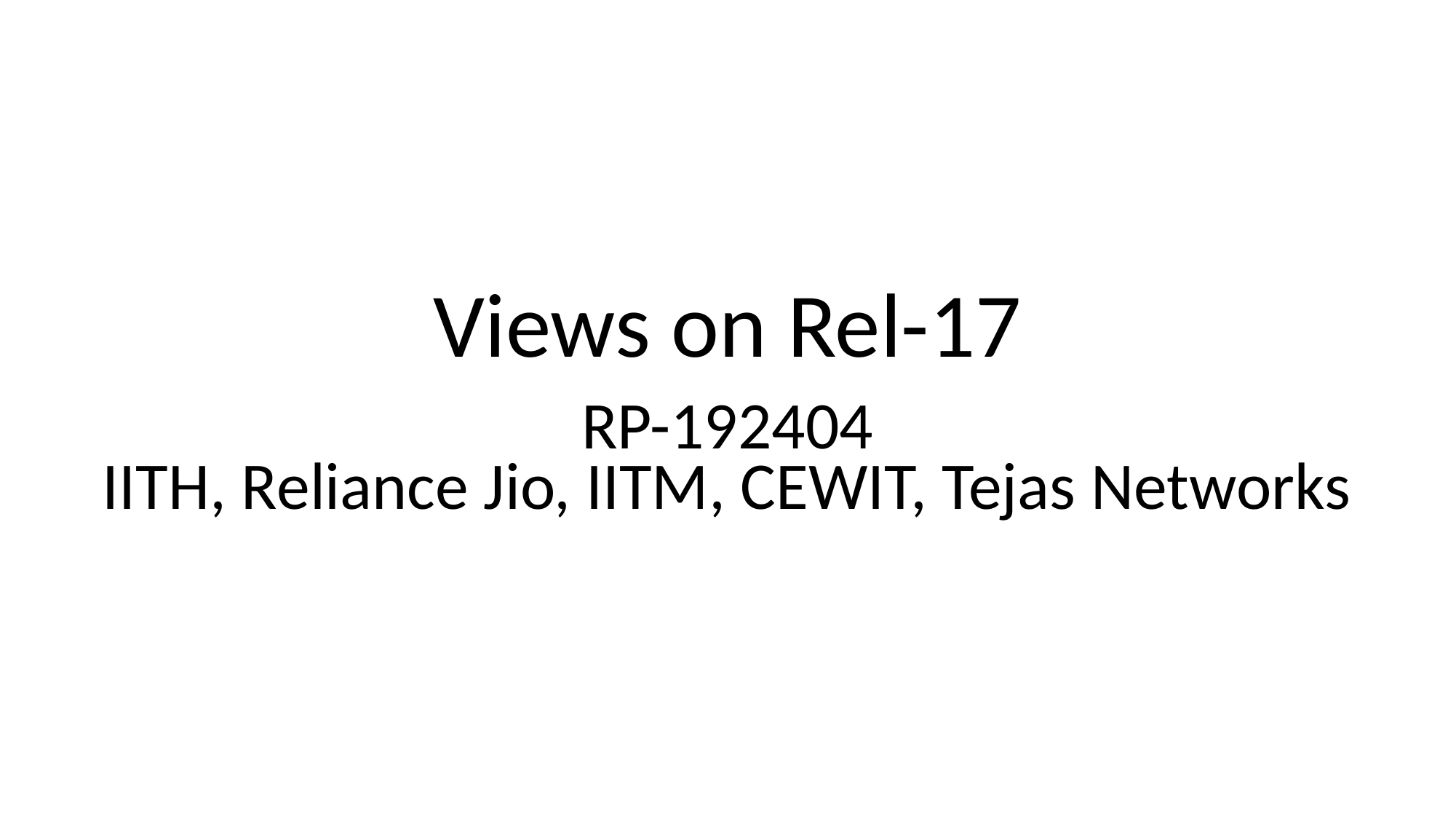

Views on Rel-17
RP-192404
IITH, Reliance Jio, IITM, CEWIT, Tejas Networks